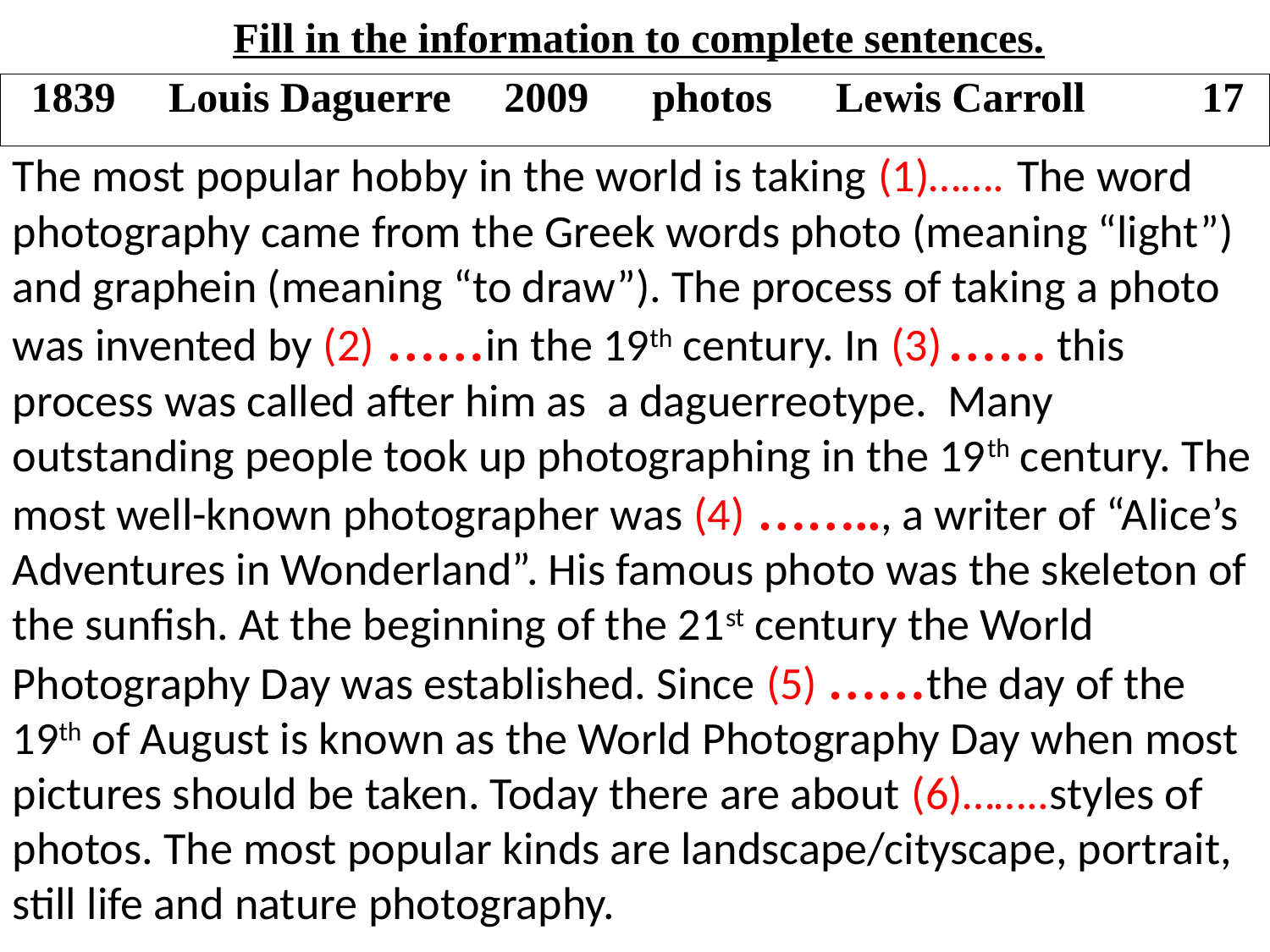

Fill in the information to complete sentences.
| 1839 Louis Daguerre 2009 photos Lewis Carroll 17 |
| --- |
The most popular hobby in the world is taking (1)……. The word photography came from the Greek words photo (meaning “light”) and graphein (meaning “to draw”). The process of taking a photo was invented by (2) ……in the 19th century. In (3) …… this process was called after him as  a daguerreotype.  Many outstanding people took up photographing in the 19th century. The most well-known photographer was (4) …….., a writer of “Alice’s Adventures in Wonderland”. His famous photo was the skeleton of the sunfish. At the beginning of the 21st century the World Photography Day was established. Since (5) ……the day of the 19th of August is known as the World Photography Day when most pictures should be taken. Today there are about (6)……..styles of photos. The most popular kinds are landscape/cityscape, portrait, still life and nature photography.